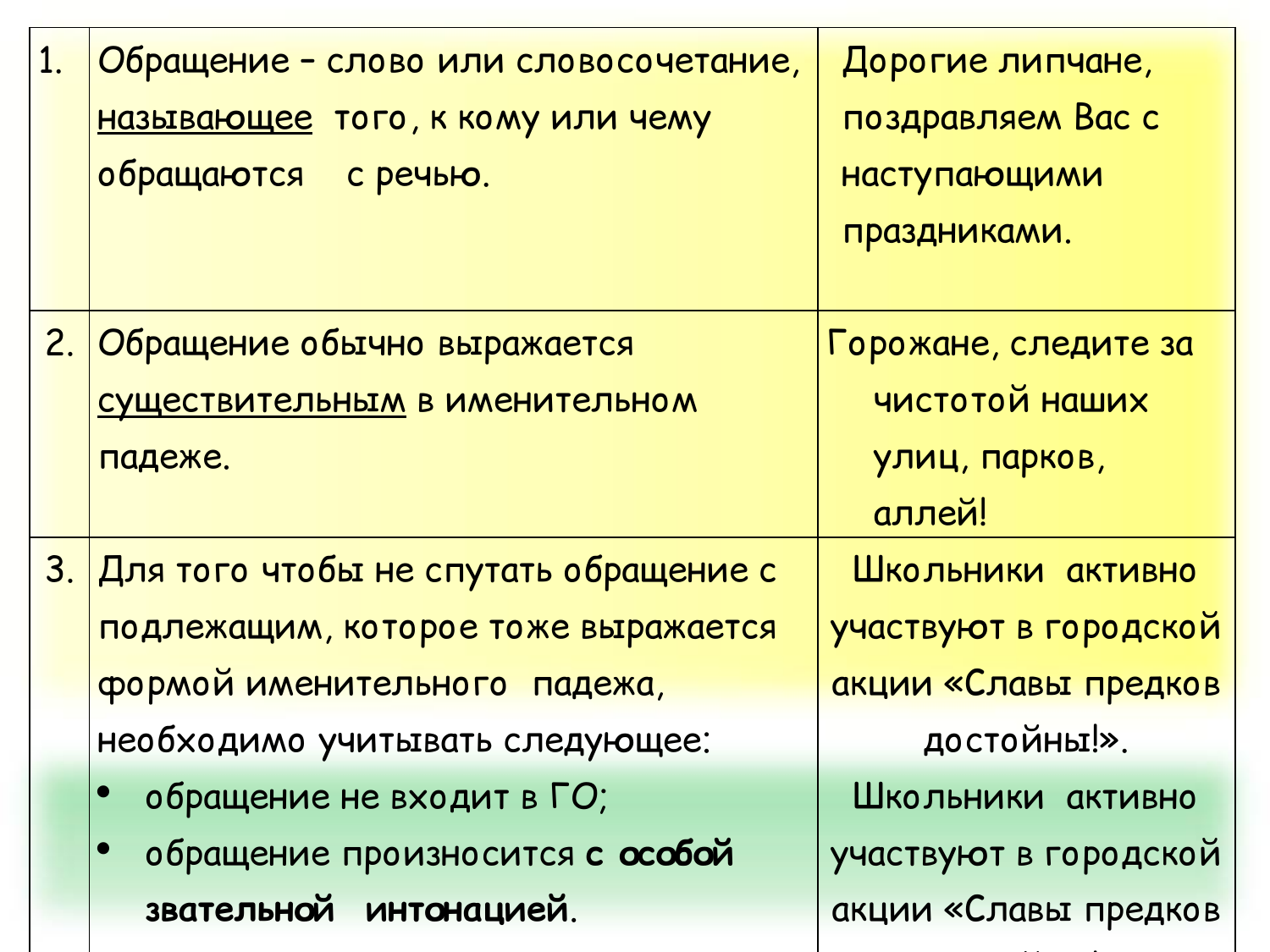

| 1. | Обращение – слово или словосочетание, называющее того, к кому или чему обращаются с речью. | Дорогие липчане, поздравляем Вас с наступающими праздниками. |
| --- | --- | --- |
| 2. | Обращение обычно выражается существительным в именительном падеже. | Горожане, следите за чистотой наших улиц, парков, аллей! |
| 3. | Для того чтобы не спутать обращение с подлежащим, которое тоже выражается формой именительного падежа, необходимо учитывать следующее: обращение не входит в ГО; обращение произносится с особой звательной интонацией. | Школьники активно участвуют в городской акции «Славы предков достойны!». Школьники активно участвуют в городской акции «Славы предков достойны!». |
| 4. | Обращение может стоять в начале, середине и конце предложения. | Липчанин, славен твой труд! Славен, липчанин, твой труд! Славен труд твой, липчанин! |
| 5. | Пунктограмма «Знаки препинания при обращении» О, … …,О,… …,О. |  |